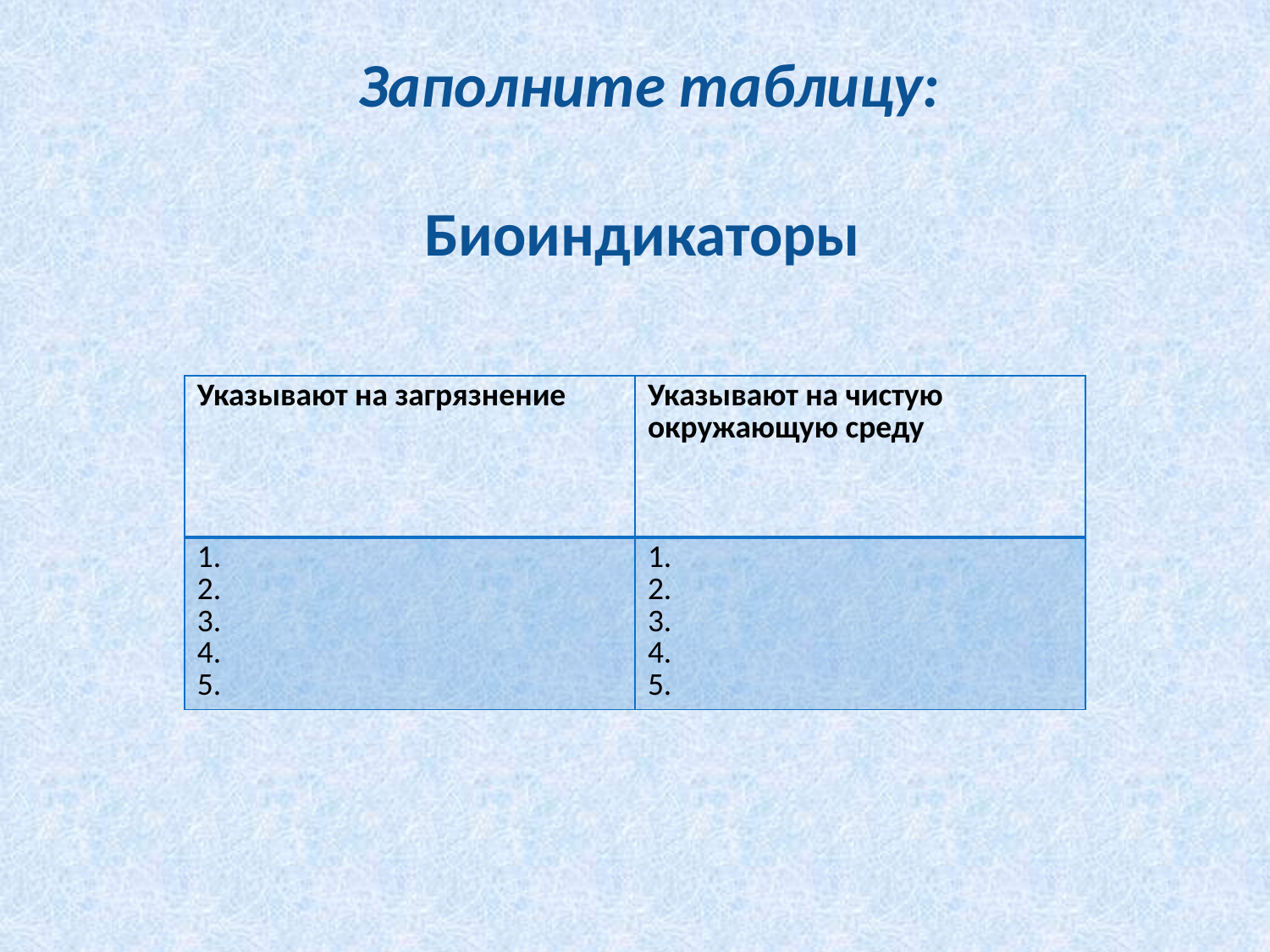

# Заполните таблицу: Биоиндикаторы
| Указывают на загрязнение | Указывают на чистую окружающую среду |
| --- | --- |
| 1. 2. 3. 4. 5. | 1. 2. 3. 4. 5. |